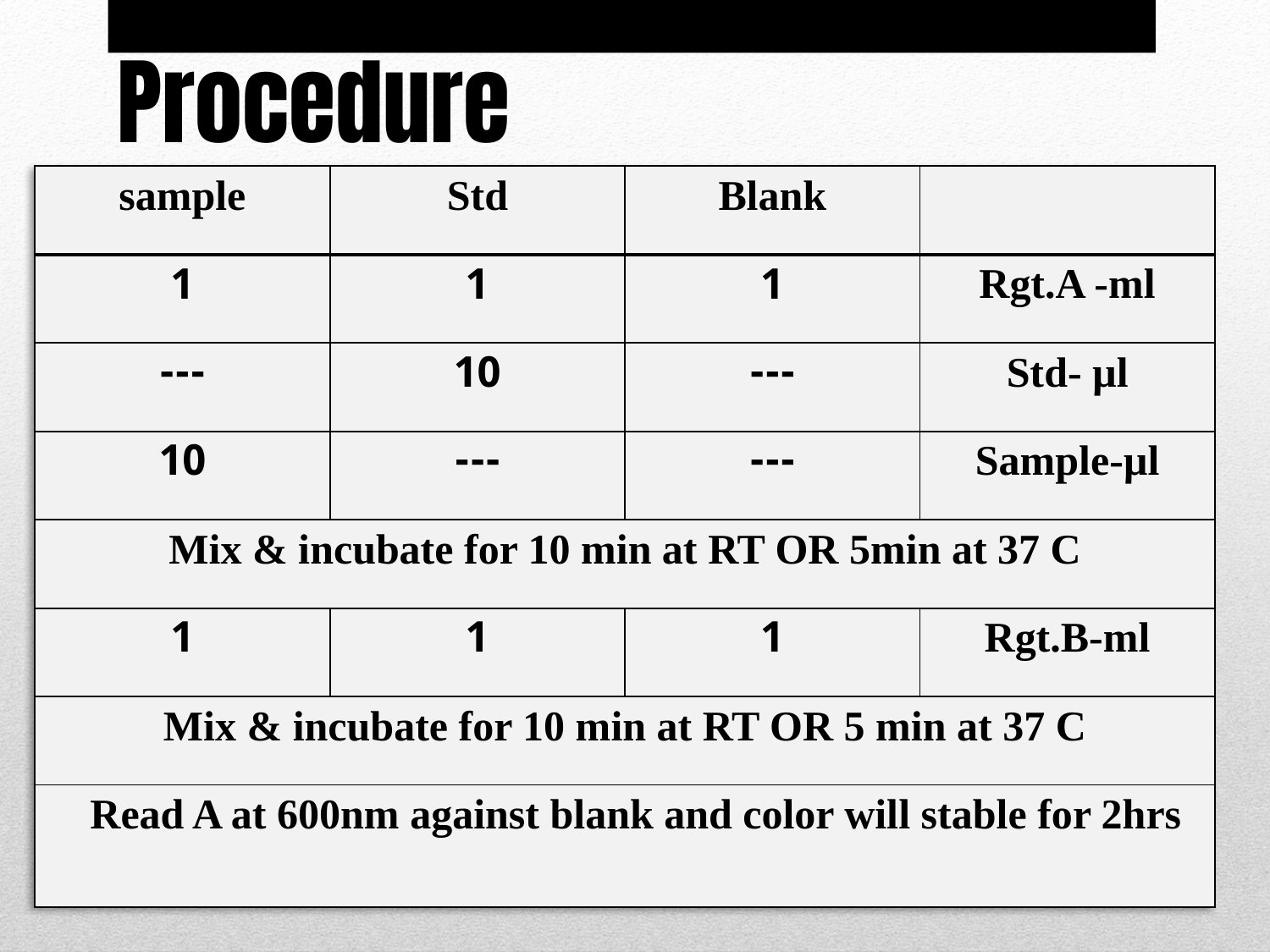

# Procedure
| sample | Std | Blank |  |
| --- | --- | --- | --- |
| 1 | 1 | 1 | Rgt.A -ml |
| --- | 10 | --- | Std- µl |
| 10 | --- | --- | Sample-µl |
| Mix & incubate for 10 min at RT OR 5min at 37 C |  |  |  |
| 1 | 1 | 1 | Rgt.B-ml |
| Mix & incubate for 10 min at RT OR 5 min at 37 C |  |  |  |
| Read A at 600nm against blank and color will stable for 2hrs |  |  |  |